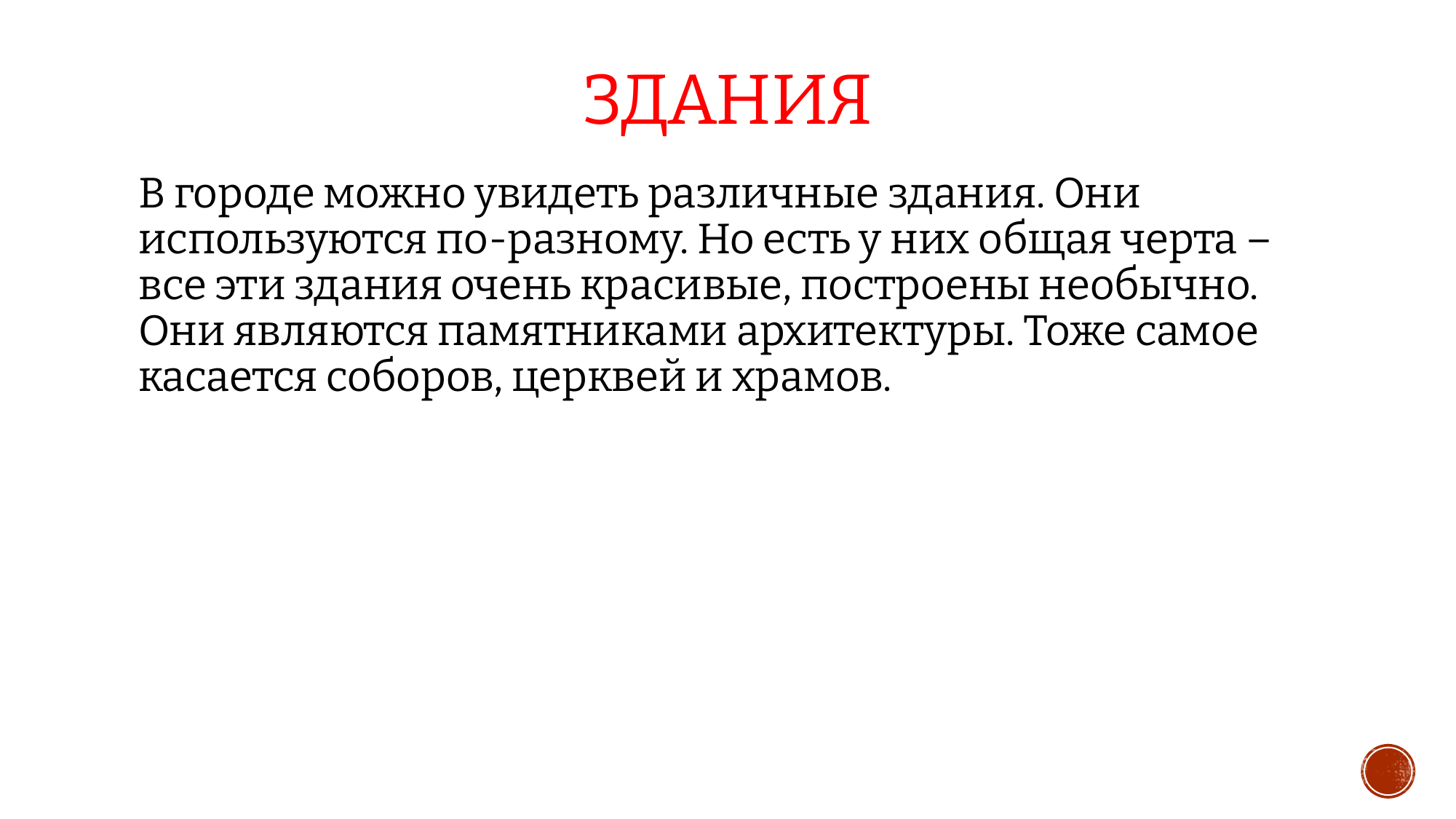

# здания
В городе можно увидеть различные здания. Они используются по-разному. Но есть у них общая черта – все эти здания очень красивые, построены необычно. Они являются памятниками архитектуры. Тоже самое касается соборов, церквей и храмов.